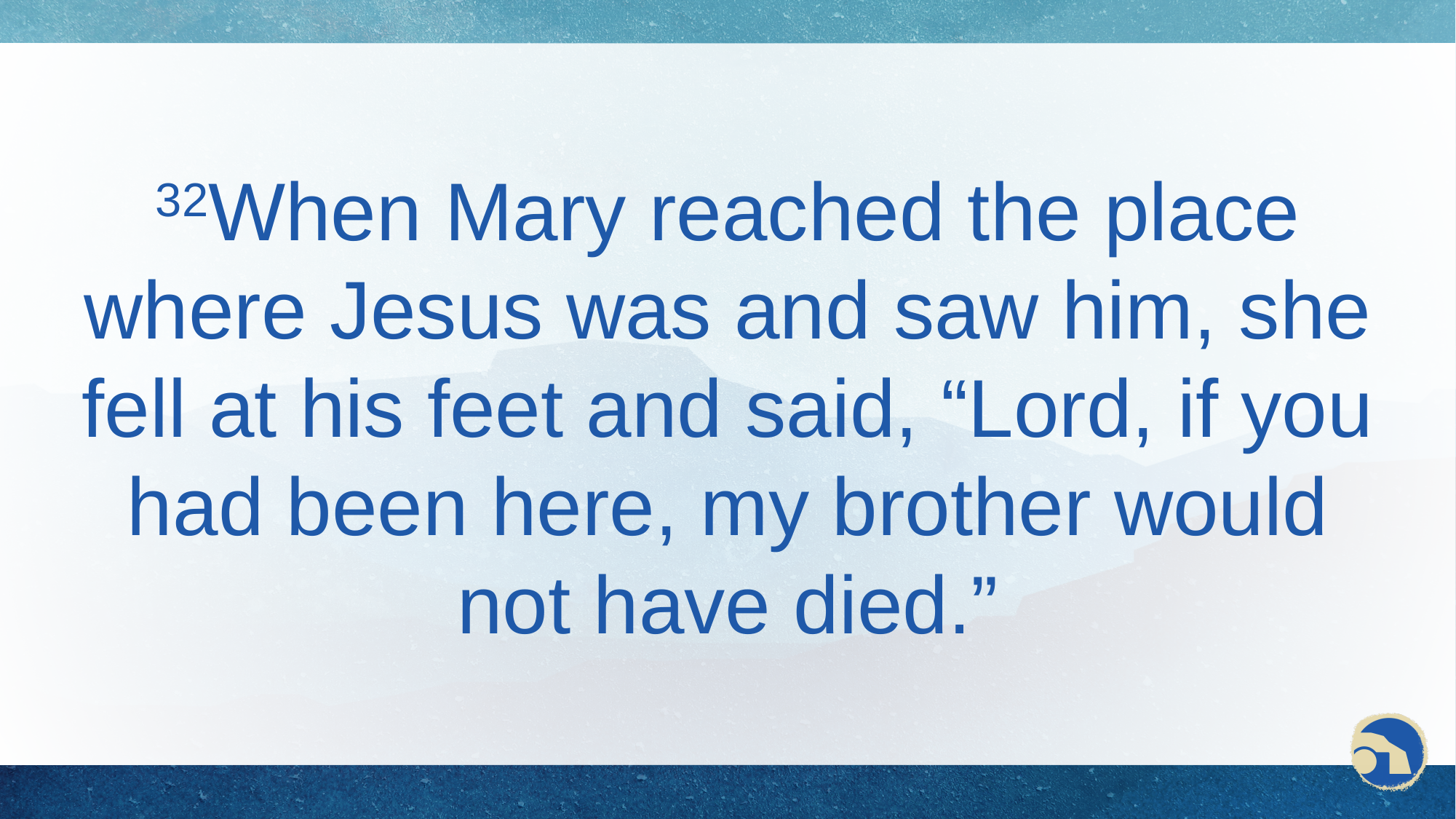

# 32When Mary reached the place where Jesus was and saw him, she fell at his feet and said, “Lord, if you had been here, my brother would not have died.”